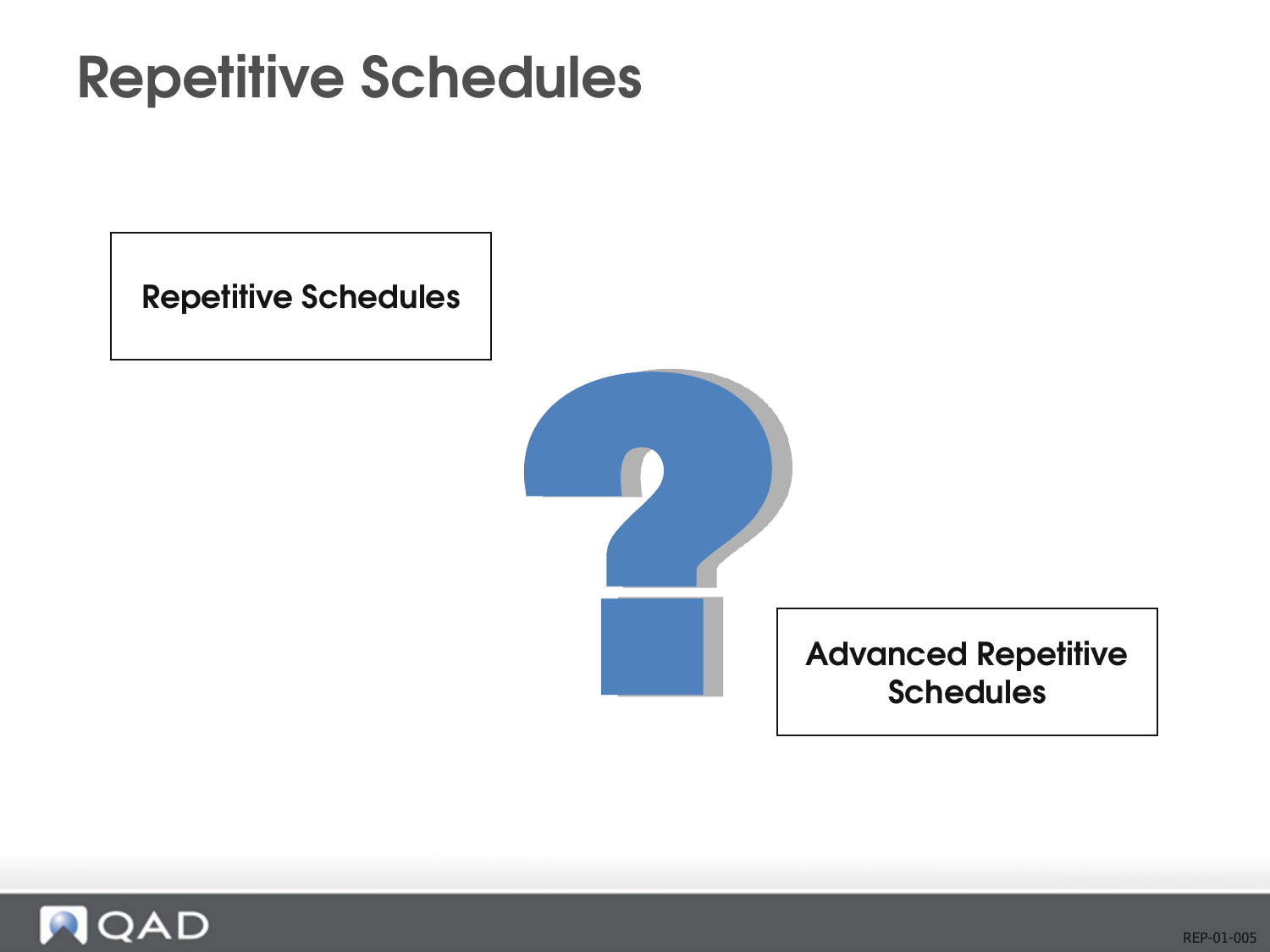

# Repetitive Schedules
Repetitive Schedules
?
Advanced Repetitive Schedules
REP-01-005